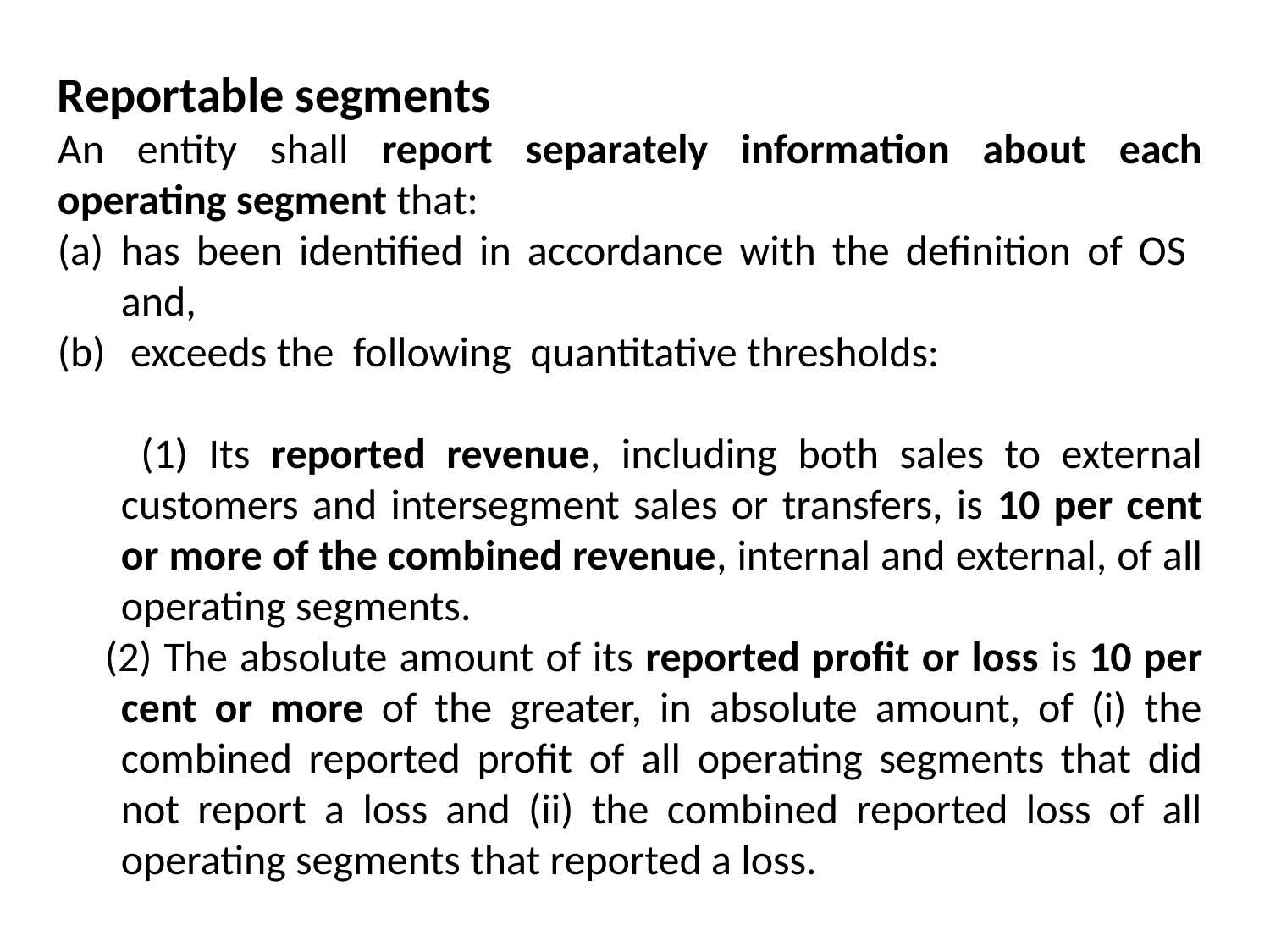

Reportable segments
An entity shall report separately information about each operating segment that:
has been identified in accordance with the definition of OS  and,
 exceeds the  following  quantitative thresholds:

    (1) Its reported revenue, including both sales to external customers and intersegment sales or transfers, is 10 per cent or more of the combined revenue, internal and external, of all operating segments.
    (2) The absolute amount of its reported profit or loss is 10 per cent or more of the greater, in absolute amount, of (i) the combined reported profit of all operating segments that did not report a loss and (ii) the combined reported loss of all operating segments that reported a loss.